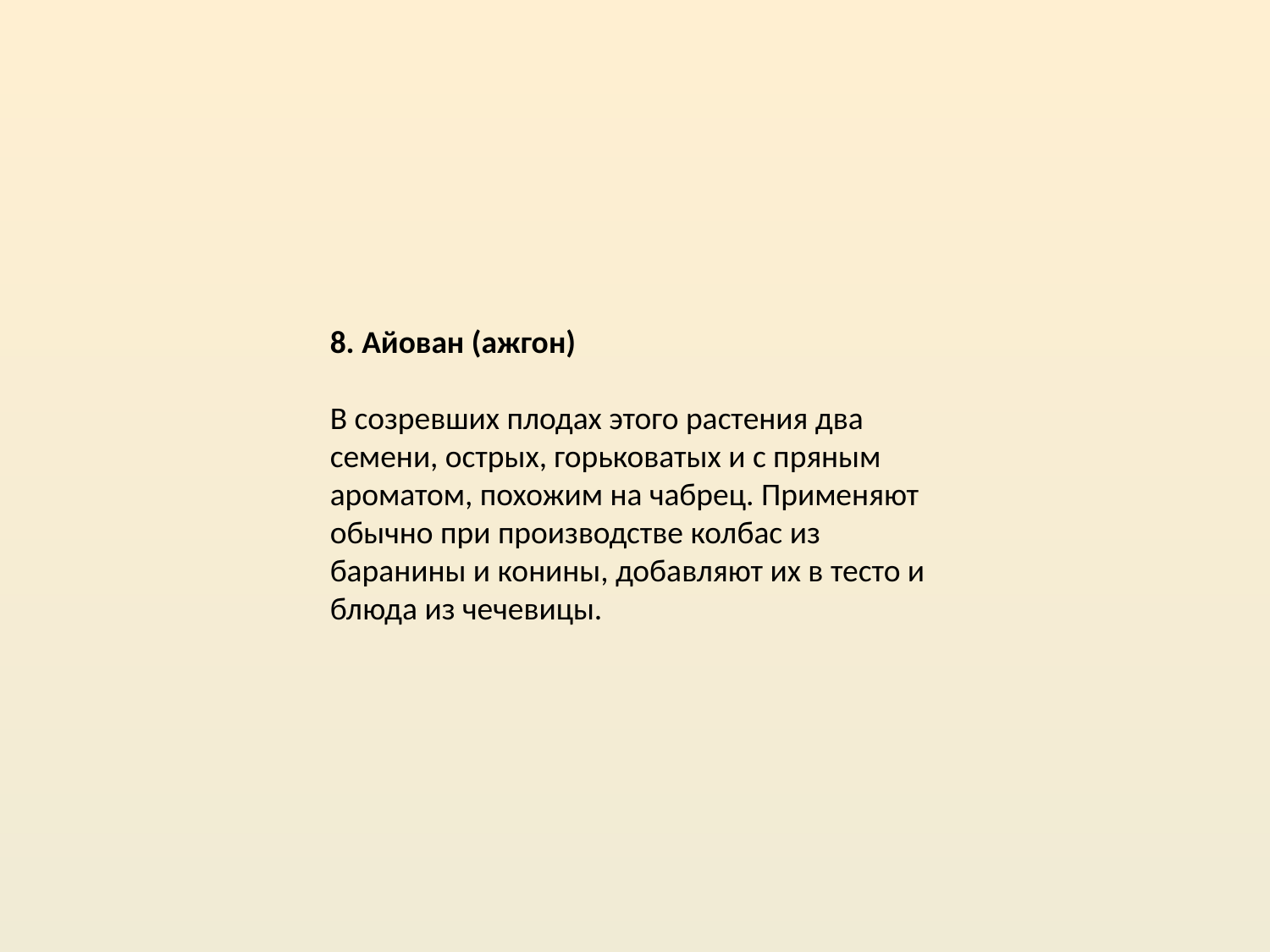

8. Айован (ажгон)
В созревших плодах этого растения два семени, острых, горьковатых и с пряным ароматом, похожим на чабрец. Применяют обычно при производстве колбас из баранины и конины, добавляют их в тесто и блюда из чечевицы.